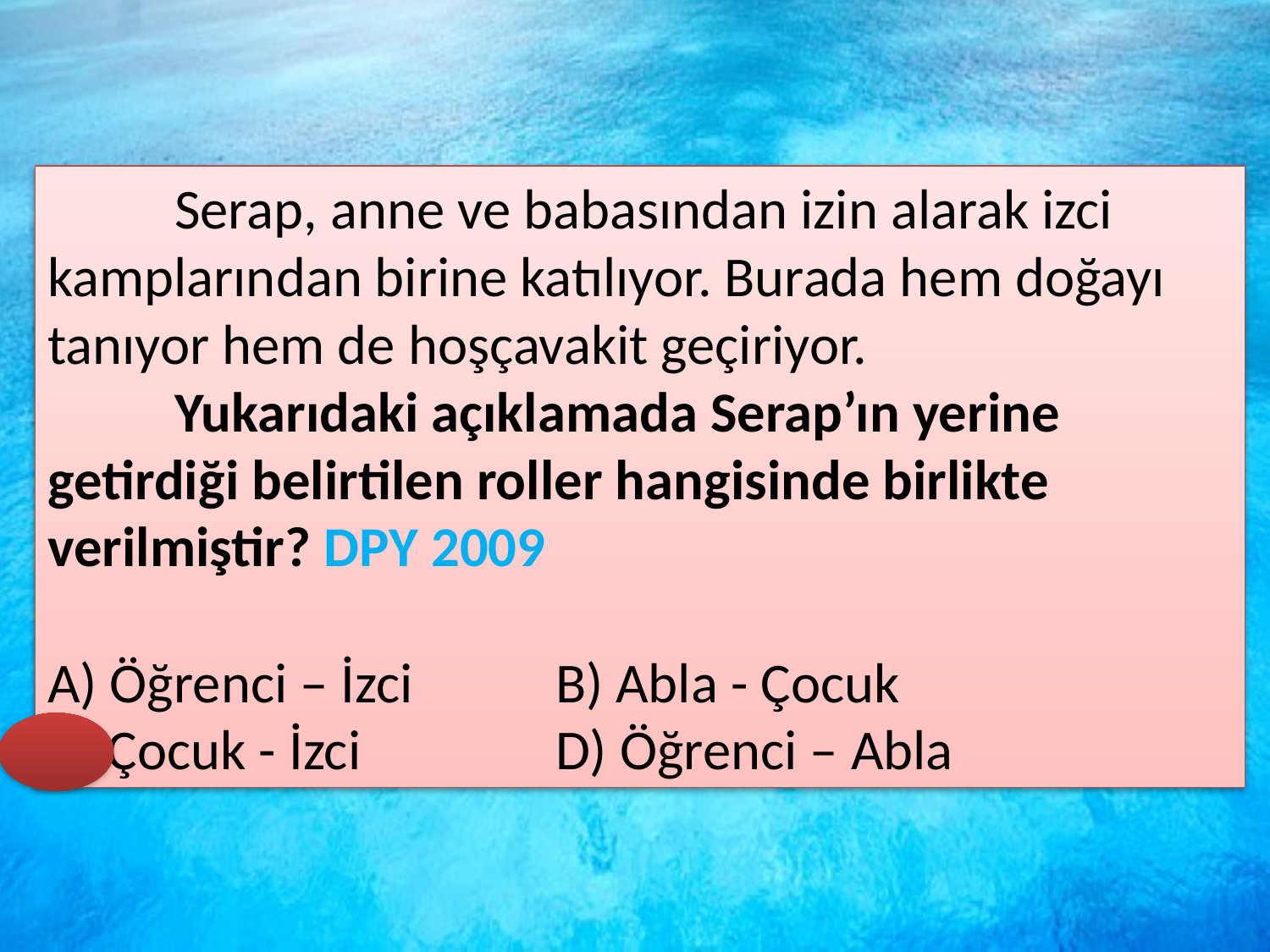

Serap, anne ve babasından izin alarak izci kamplarından birine katılıyor. Burada hem doğayı tanıyor hem de hoşçavakit geçiriyor.
	Yukarıdaki açıklamada Serap’ın yerine getirdiği belirtilen roller hangisinde birlikte verilmiştir? DPY 2009

A) Öğrenci – İzci 		B) Abla - Çocuk
C) Çocuk - İzci 		D) Öğrenci – Abla